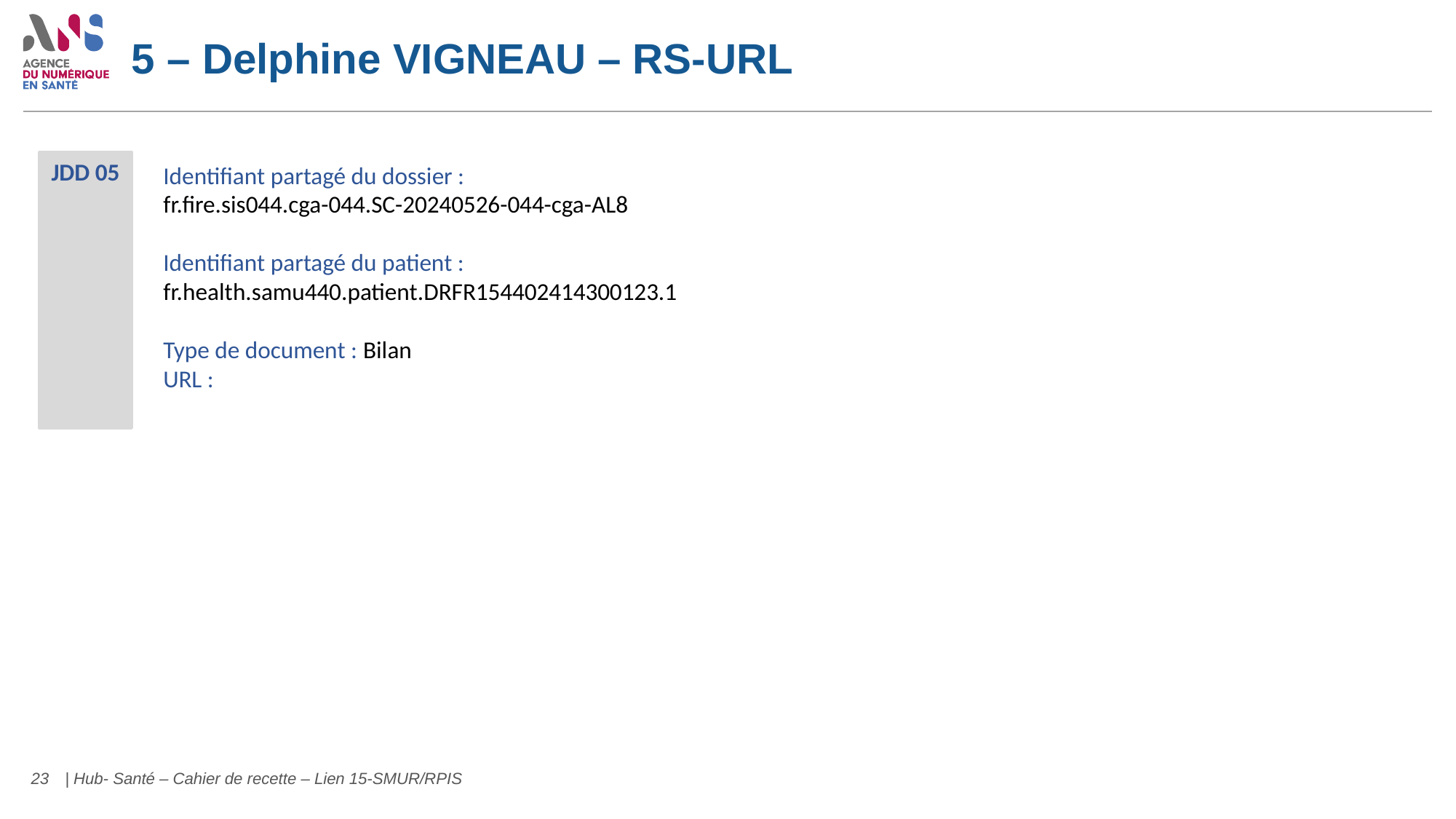

# 5 – Delphine VIGNEAU – RS-URL
JDD 05
Identifiant partagé du dossier :
fr.fire.sis044.cga-044.SC-20240526-044-cga-AL8

Identifiant partagé du patient : fr.health.samu440.patient.DRFR154402414300123.1

Type de document : Bilan
URL :
23
| Hub- Santé – Cahier de recette – Lien 15-SMUR/RPIS